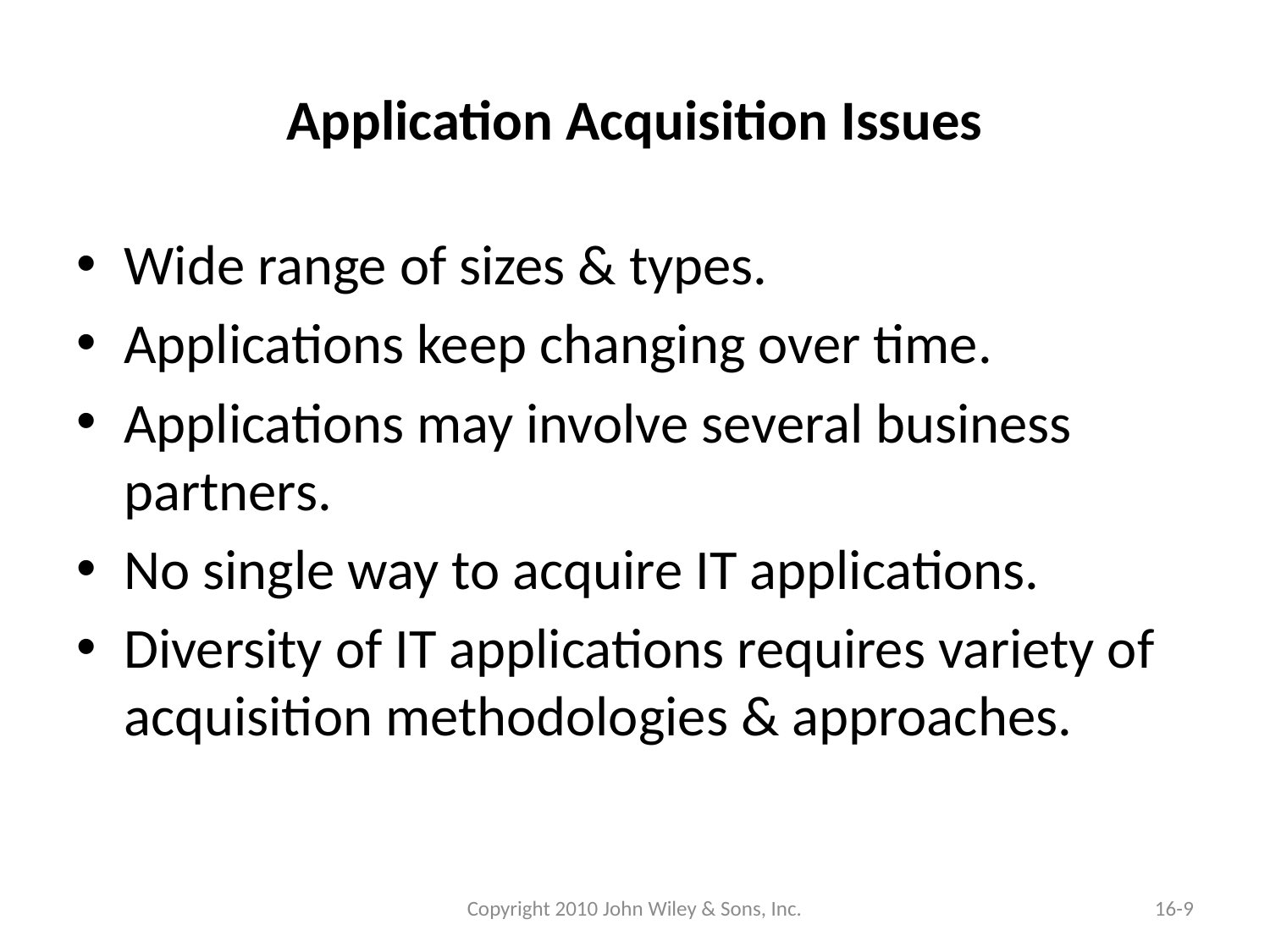

# Application Acquisition Issues
Wide range of sizes & types.
Applications keep changing over time.
Applications may involve several business partners.
No single way to acquire IT applications.
Diversity of IT applications requires variety of acquisition methodologies & approaches.
Copyright 2010 John Wiley & Sons, Inc.
16-9